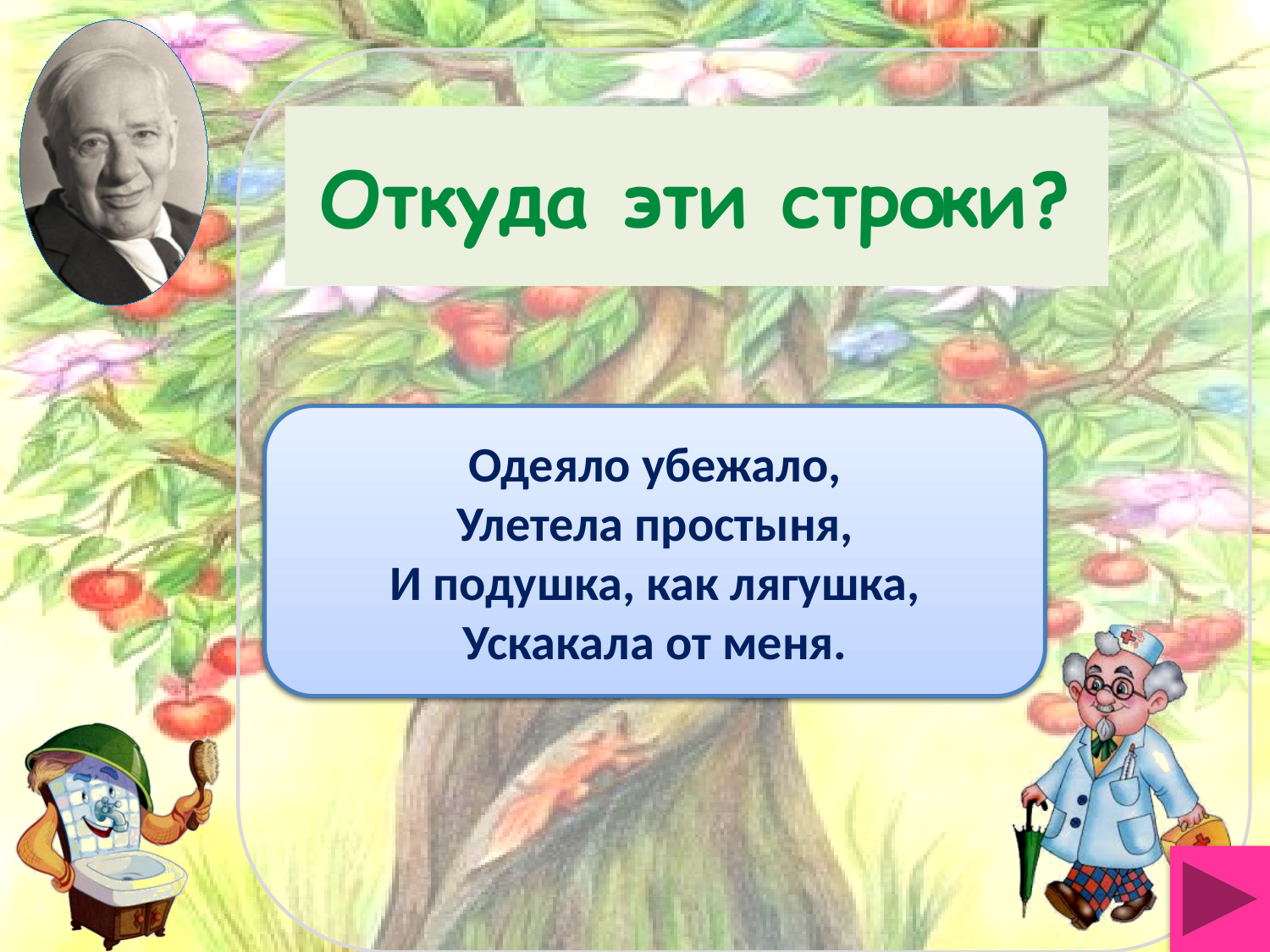

# Откуда эти строки?
«Мойдодыр»
Одеяло убежало,
Улетела простыня,
И подушка, как лягушка,
Ускакала от меня.